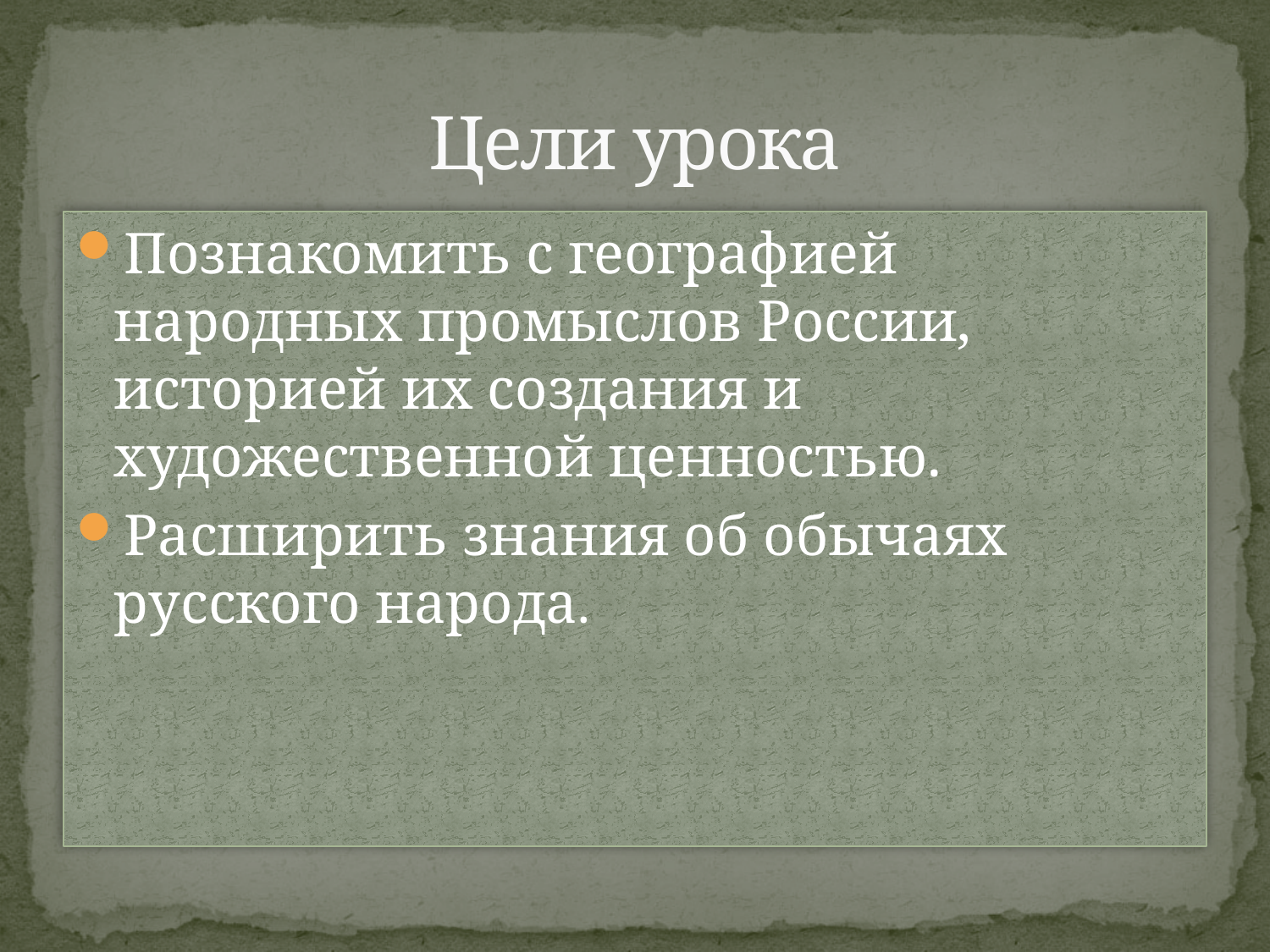

# Цели урока
Познакомить с географией народных промыслов России, историей их создания и художественной ценностью.
Расширить знания об обычаях русского народа.